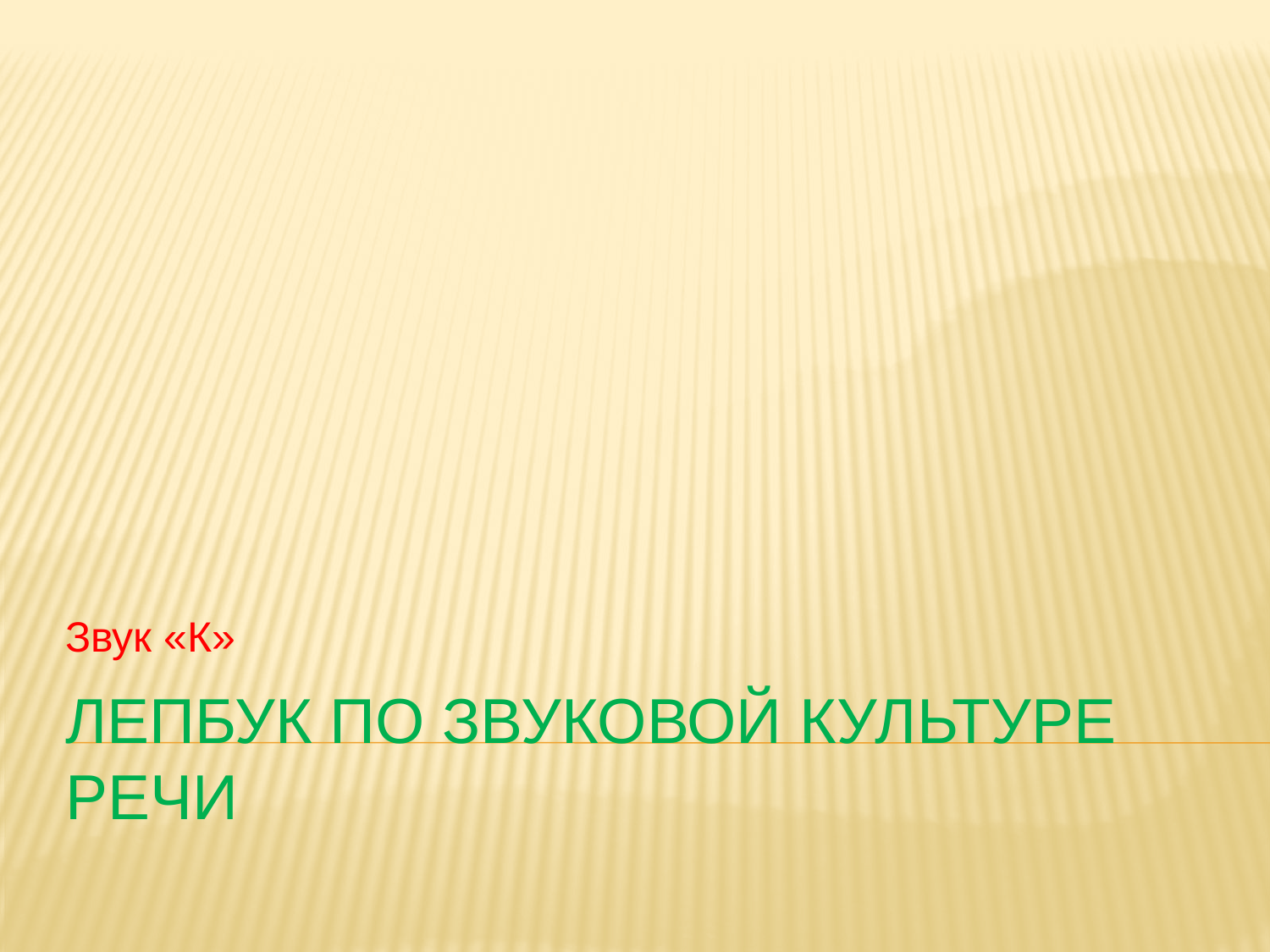

Звук «К»
# Лепбук по звуковой культуре речи